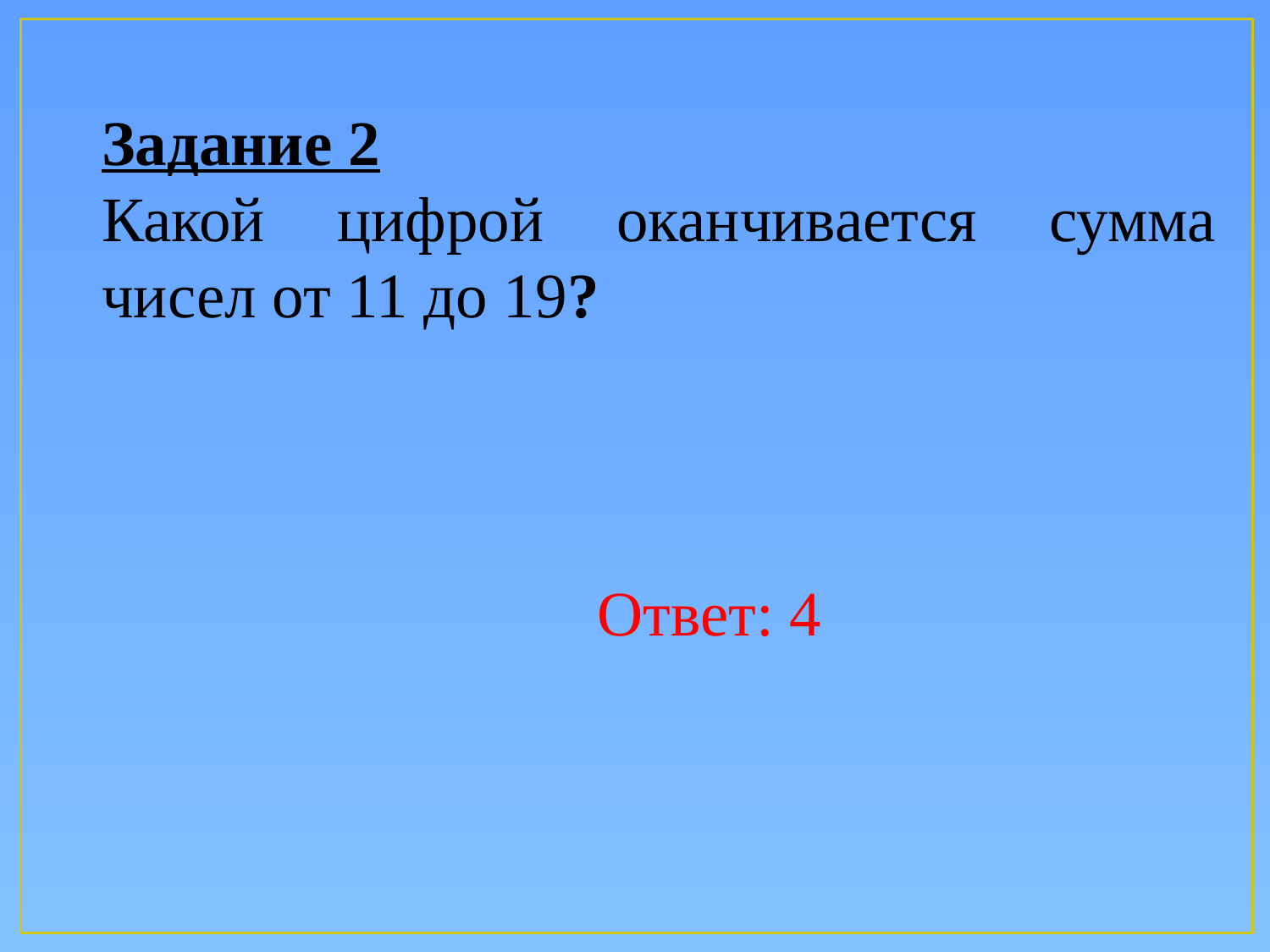

Задание 2
Какой цифрой оканчивается сумма чисел от 11 до 19?
Ответ: 4